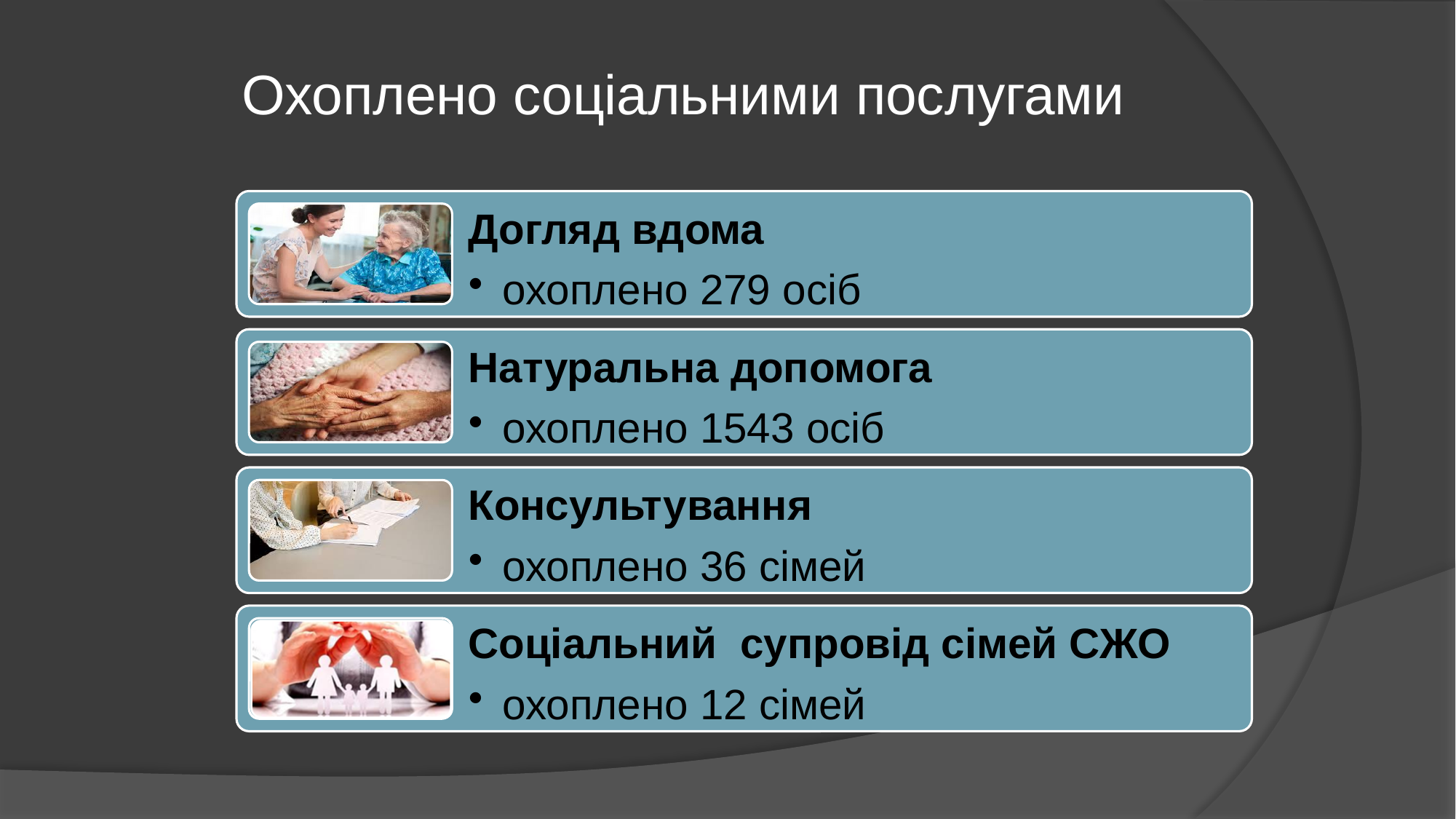

# Охоплено соціальними послугами
Догляд вдома
охоплено 279 осіб
Натуральна допомога
охоплено 1543 осіб
Консультування
охоплено 36 сімей
Соціальний  супровід сімей СЖО
охоплено 12 сімей